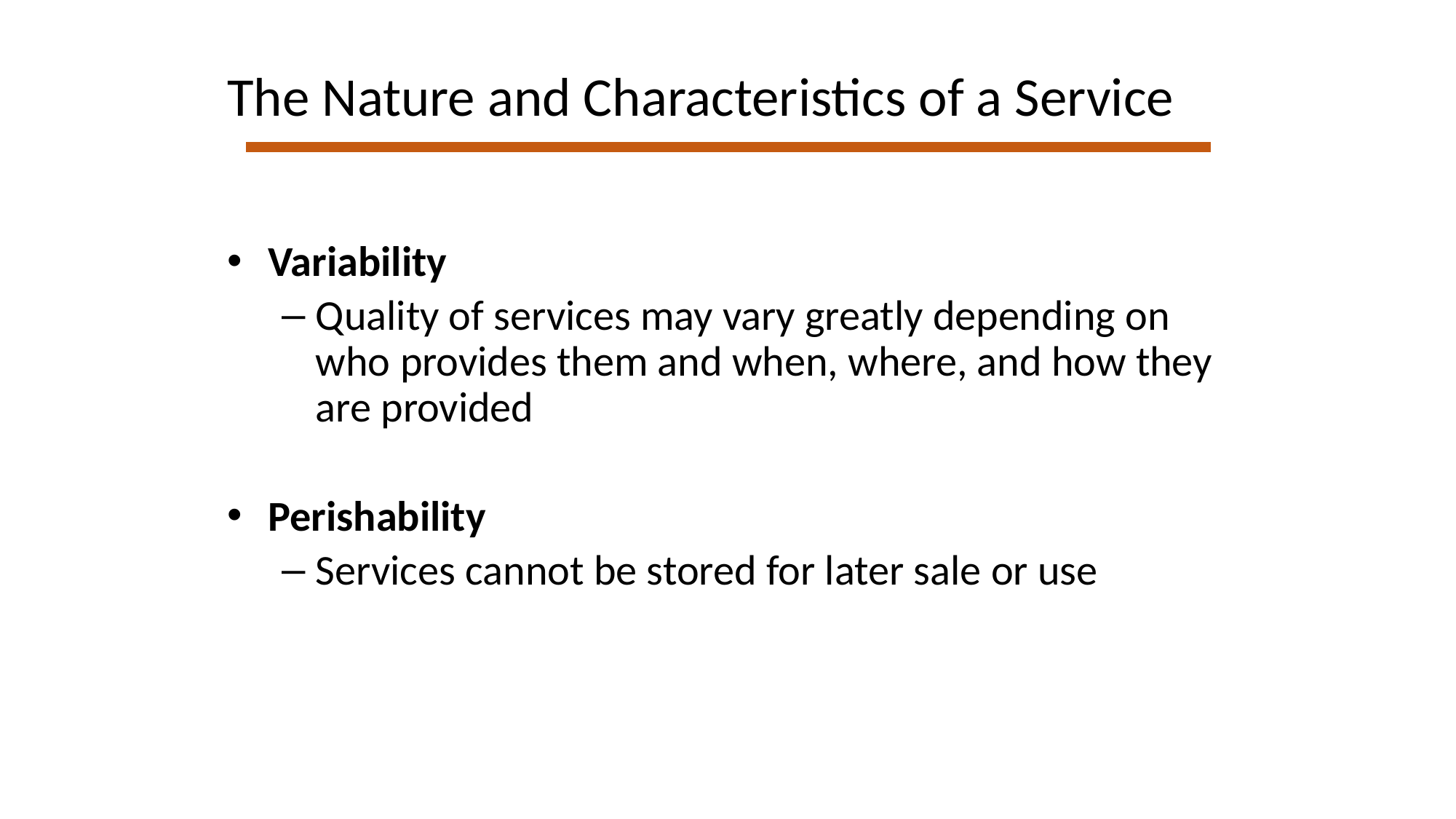

# The Nature and Characteristics of a Service

Variability
Quality of services may vary greatly depending on who provides them and when, where, and how they are provided

Perishability
Services cannot be stored for later sale or use